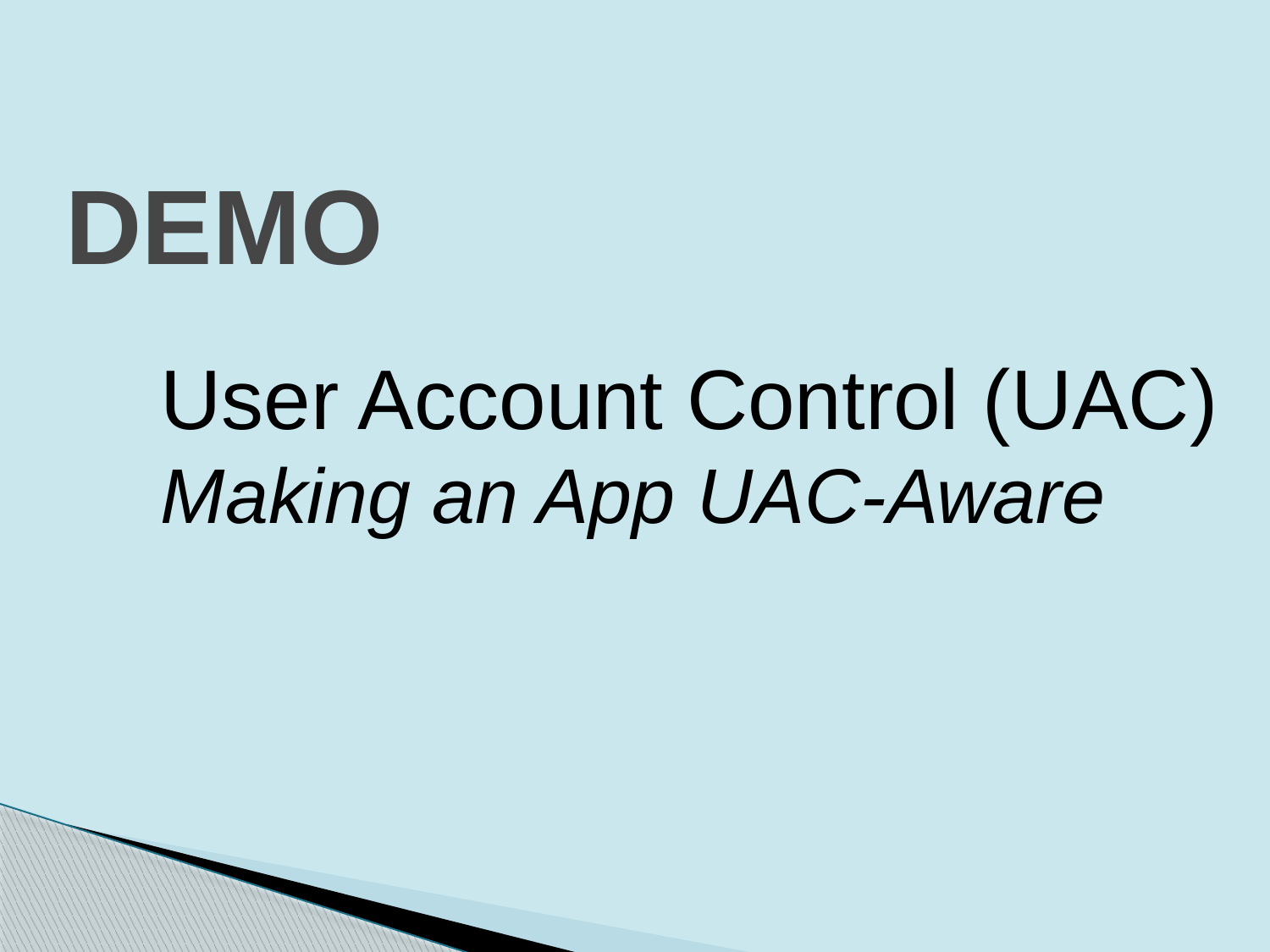

User Account Control (UAC)
Making an App UAC-Aware